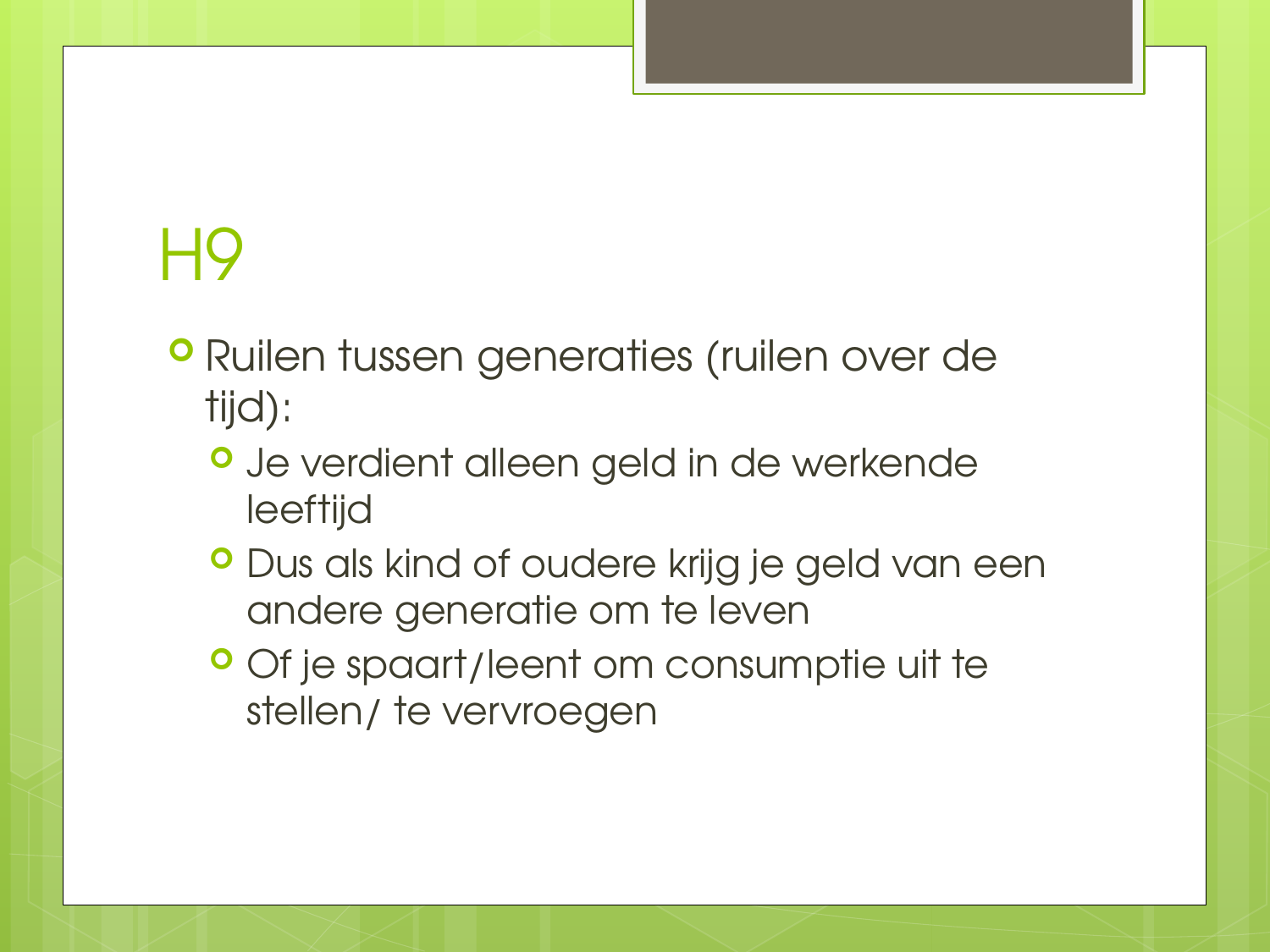

# H9
Ruilen tussen generaties (ruilen over de tijd):
Je verdient alleen geld in de werkende leeftijd
Dus als kind of oudere krijg je geld van een andere generatie om te leven
Of je spaart/leent om consumptie uit te stellen/ te vervroegen